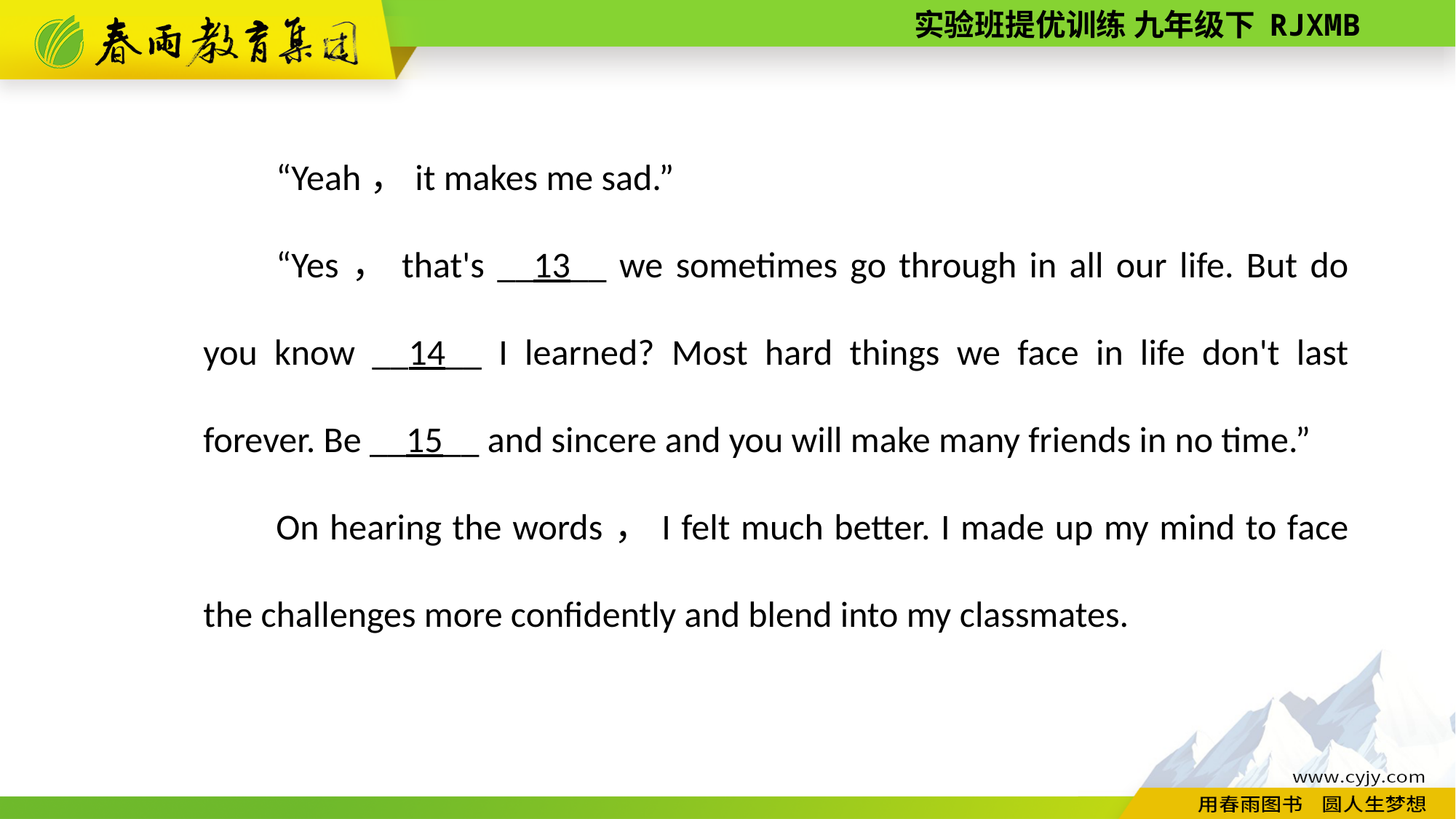

“Yeah，it makes me sad.”
“Yes，that's __13__ we sometimes go through in all our life. But do you know __14__ I learned? Most hard things we face in life don't last forever. Be __15__ and sincere and you will make many friends in no time.”
On hearing the words，I felt much better. I made up my mind to face the challenges more confidently and blend into my classmates.